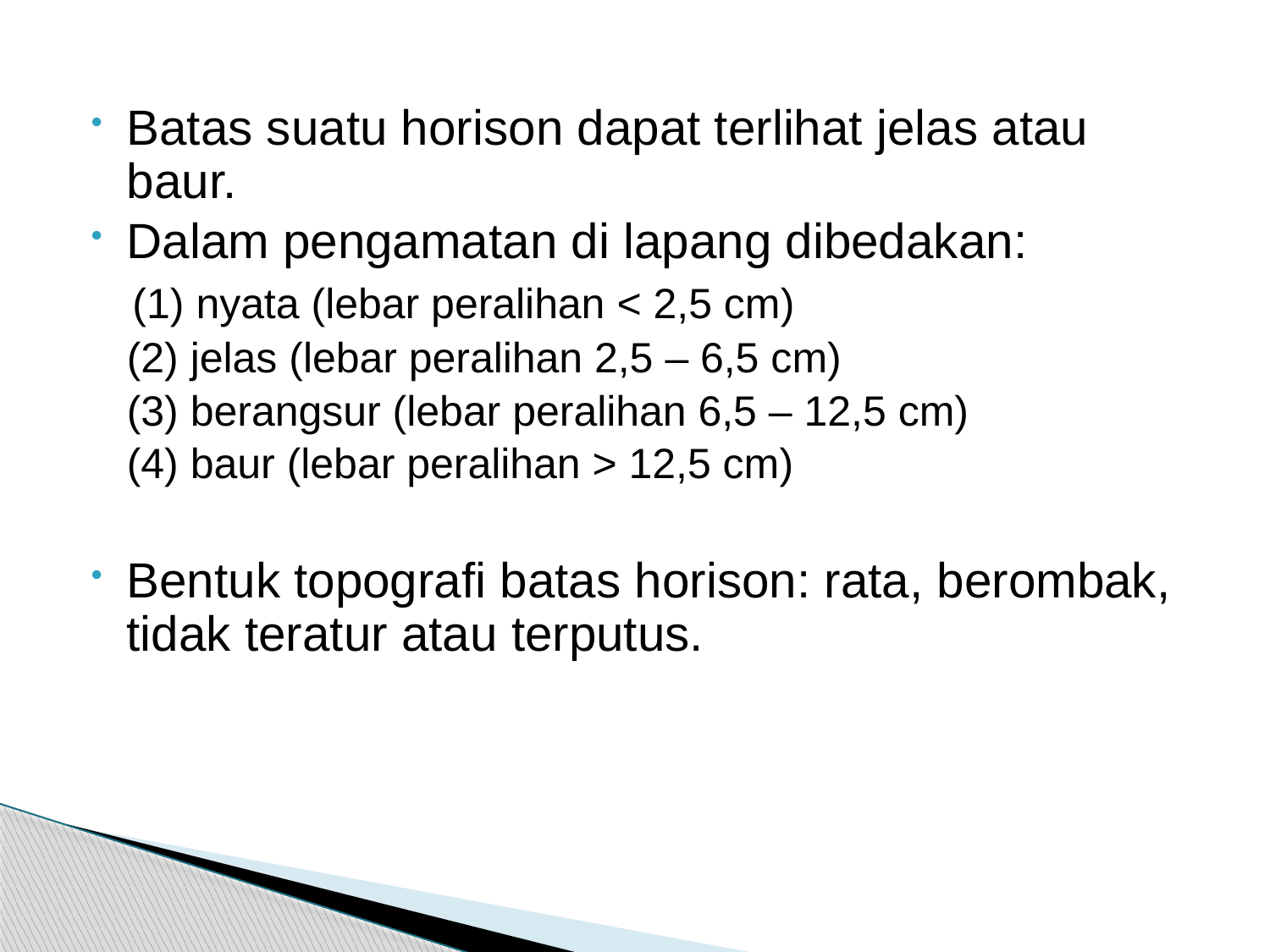

Batas suatu horison dapat terlihat jelas atau baur.
Dalam pengamatan di lapang dibedakan:
   (1) nyata (lebar peralihan < 2,5 cm)
   (2) jelas (lebar peralihan 2,5 – 6,5 cm)
   (3) berangsur (lebar peralihan 6,5 – 12,5 cm)
   (4) baur (lebar peralihan > 12,5 cm)

Bentuk topografi batas horison: rata, berombak, tidak teratur atau terputus.